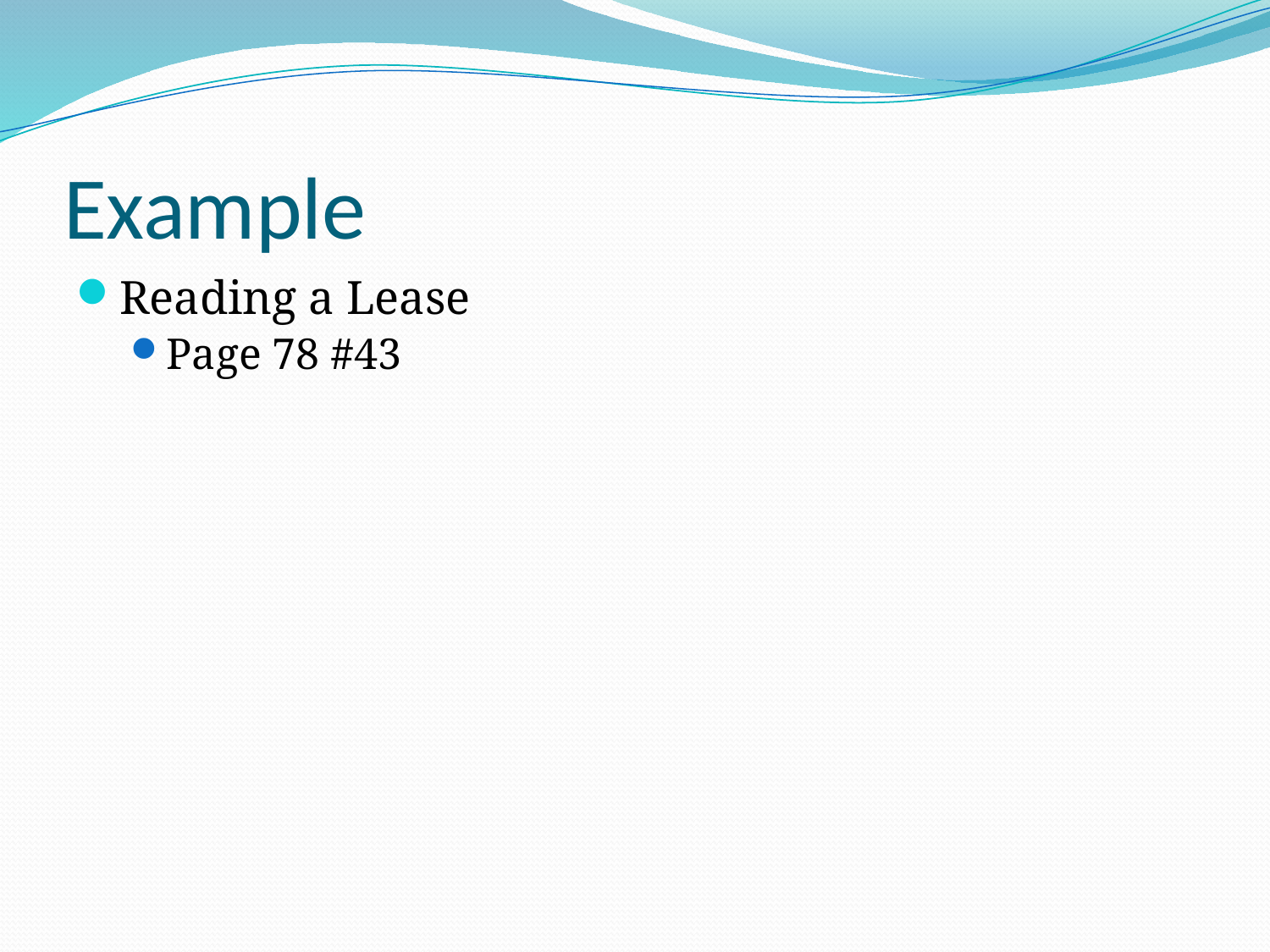

# Example
Reading a Lease
Page 78 #43